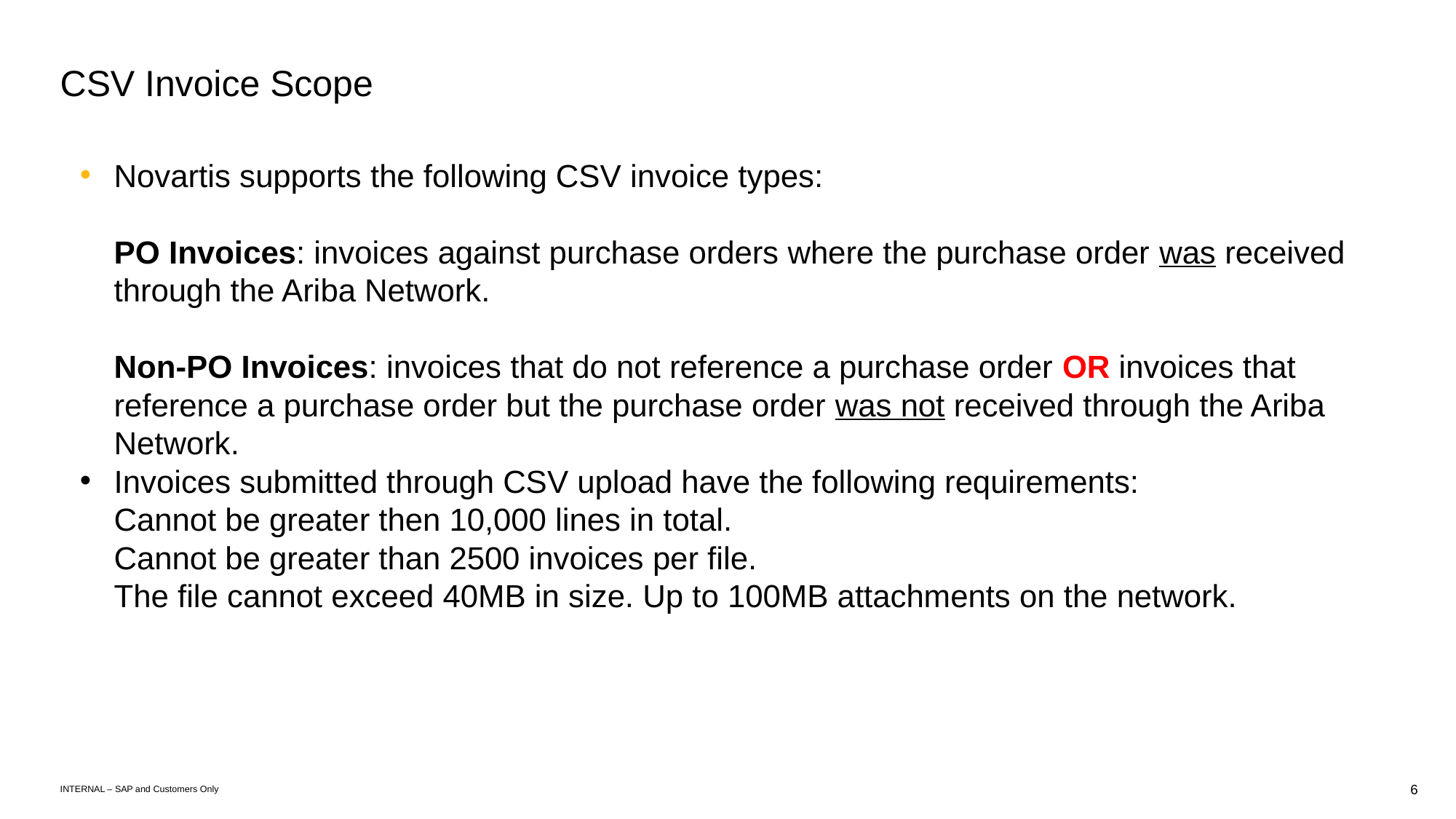

# CSV Invoice Scope
Novartis supports the following CSV invoice types:
PO Invoices: invoices against purchase orders where the purchase order was received through the Ariba Network.
Non-PO Invoices: invoices that do not reference a purchase order OR invoices that reference a purchase order but the purchase order was not received through the Ariba Network.
Invoices submitted through CSV upload have the following requirements:
Cannot be greater then 10,000 lines in total.
Cannot be greater than 2500 invoices per file.
The file cannot exceed 40MB in size. Up to 100MB attachments on the network.